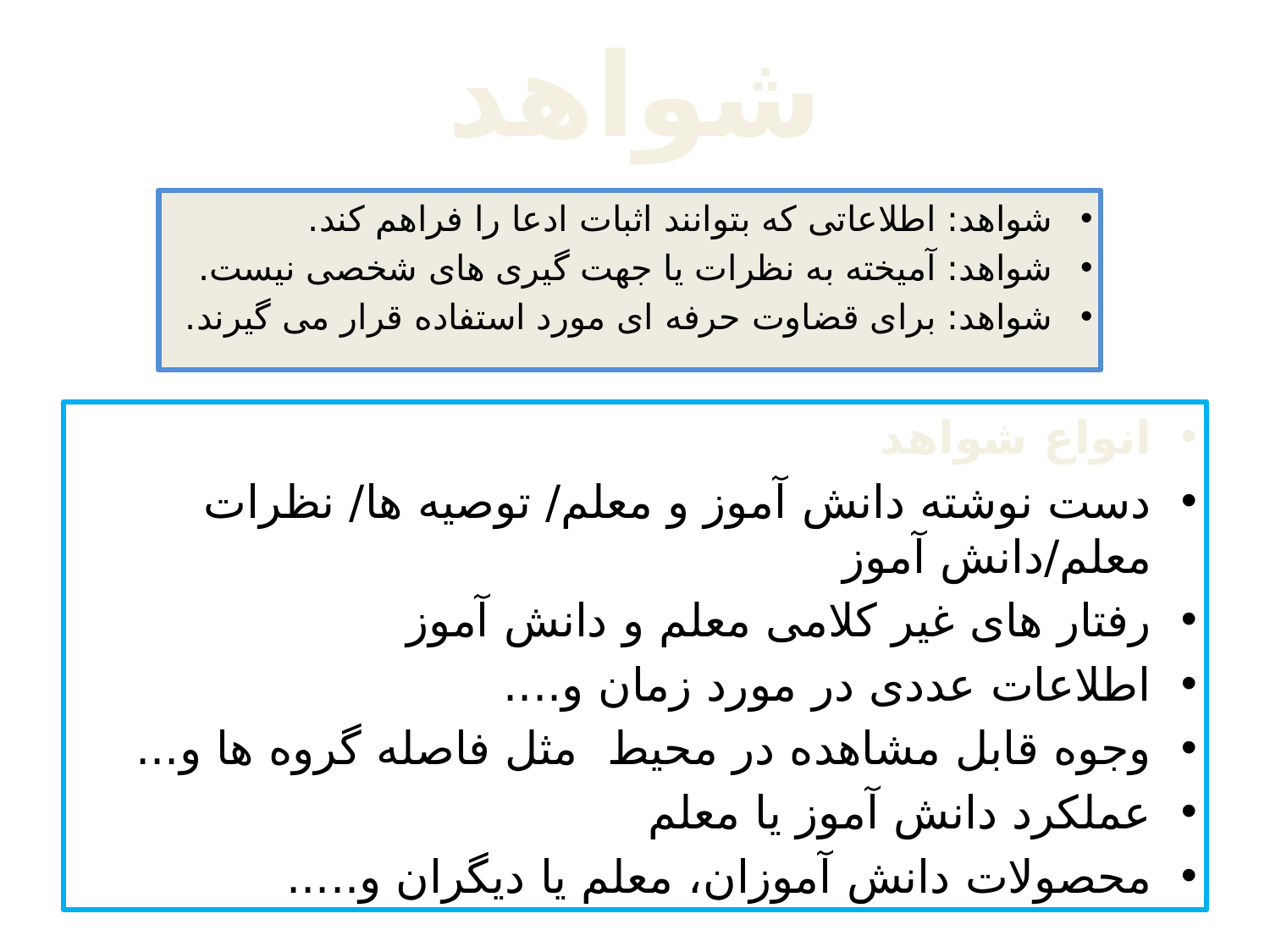

# شواهد
شواهد: اطلاعاتی که بتوانند اثبات ادعا را فراهم کند.
شواهد: آمیخته به نظرات یا جهت گیری های شخصی نیست.
شواهد: برای قضاوت حرفه ای مورد استفاده قرار می گیرند.

انواع شواهد
دست نوشته دانش آموز و معلم/ توصیه ها/ نظرات معلم/دانش آموز
رفتار های غیر کلامی معلم و دانش آموز
اطلاعات عددی در مورد زمان و....
وجوه قابل مشاهده در محیط  مثل فاصله گروه ها و...
عملکرد دانش آموز یا معلم
محصولات دانش آموزان، معلم یا دیگران و.....